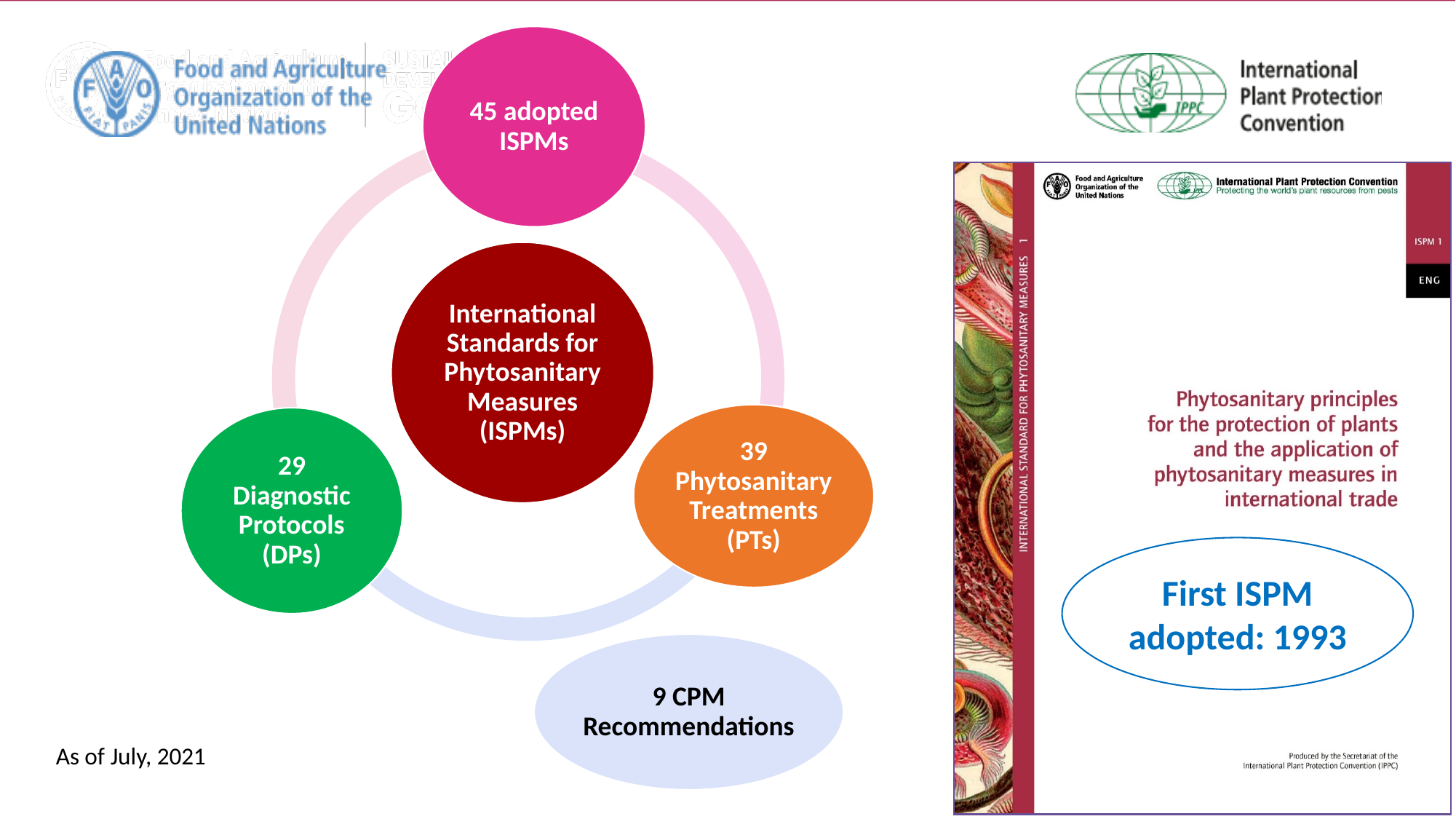

45 adopted ISPMs

International Standards for Phytosanitary Measures (ISPMs)
39 Phytosanitary Treatments (PTs)
29 Diagnostic Protocols (DPs)
First ISPM adopted: 1993
9 CPM Recommendations
As of July, 2021